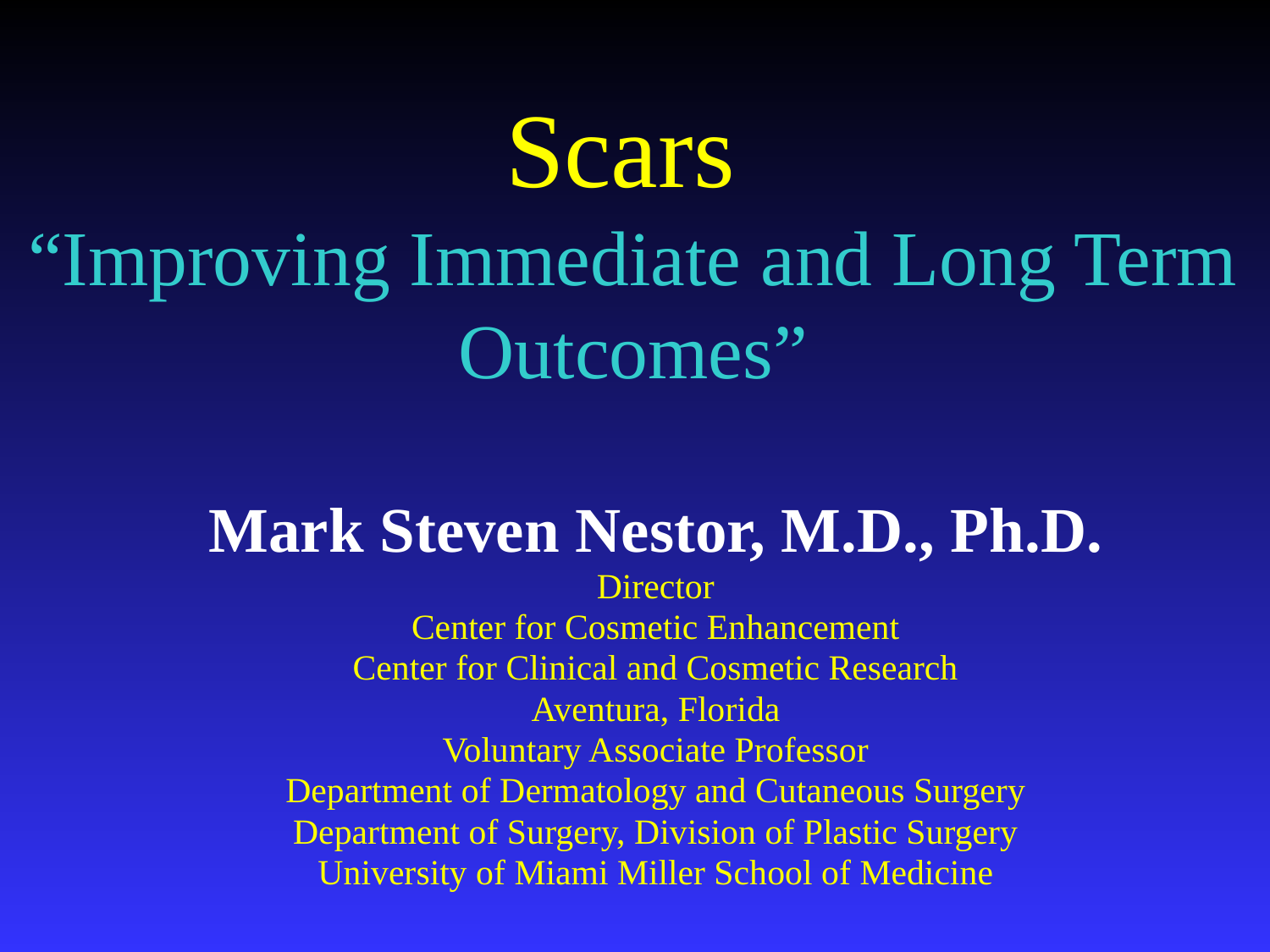

# Scars “Improving Immediate and Long Term Outcomes”

Mark Steven Nestor, M.D., Ph.D.
Director
Center for Cosmetic Enhancement
Center for Clinical and Cosmetic Research
Aventura, Florida
Voluntary Associate Professor
Department of Dermatology and Cutaneous Surgery
Department of Surgery, Division of Plastic Surgery
University of Miami Miller School of Medicine